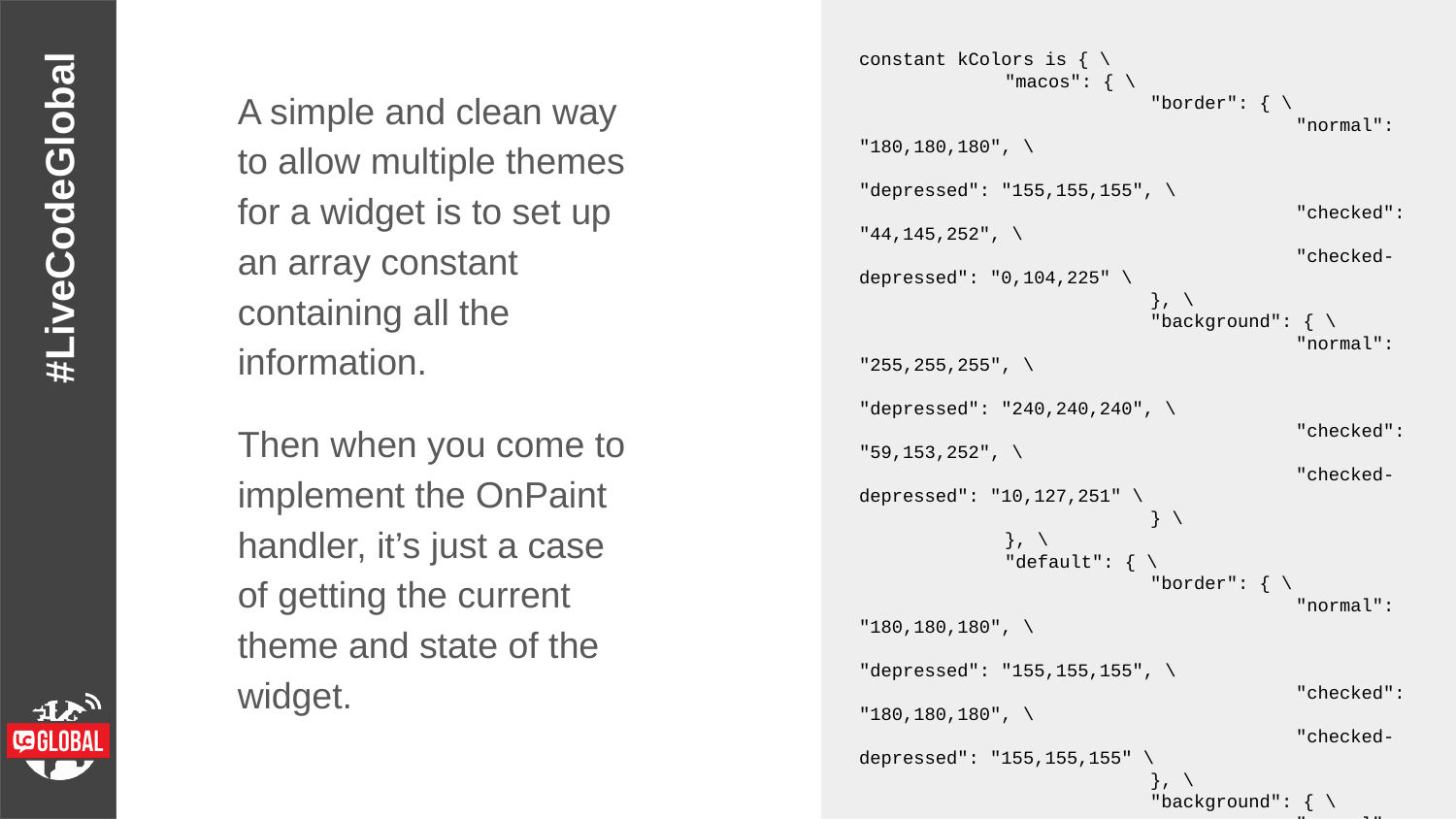

constant kColors is { \
	"macos": { \
		"border": { \
			"normal": "180,180,180", \
			"depressed": "155,155,155", \
			"checked": "44,145,252", \
			"checked-depressed": "0,104,225" \
		}, \
		"background": { \
			"normal": "255,255,255", \
			"depressed": "240,240,240", \
			"checked": "59,153,252", \
			"checked-depressed": "10,127,251" \
		} \
	}, \
	"default": { \
		"border": { \
			"normal": "180,180,180", \
			"depressed": "155,155,155", \
			"checked": "180,180,180", \
			"checked-depressed": "155,155,155" \
		}, \
		"background": { \
			"normal": "255,255,255", \
			"depressed": "240,240,240", \
			"checked": "255,255,255", \
			"checked-depressed": "240,240,240" \
		} \
	} \
}

A simple and clean way to allow multiple themes for a widget is to set up an array constant containing all the information.
Then when you come to implement the OnPaint handler, it’s just a case of getting the current theme and state of the widget.